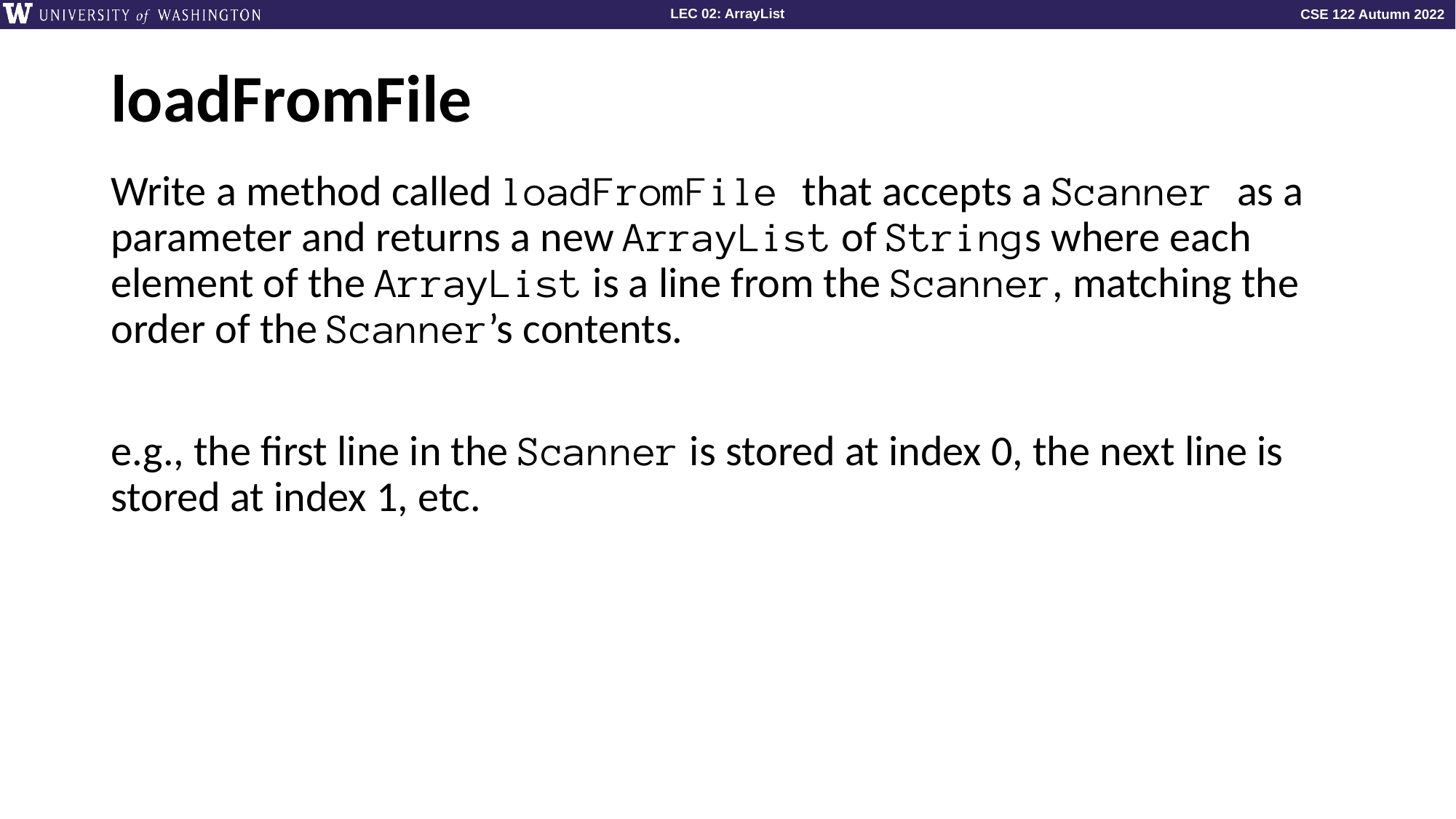

# loadFromFile
Write a method called loadFromFile that accepts a Scanner as a parameter and returns a new ArrayList of Strings where each element of the ArrayList is a line from the Scanner, matching the order of the Scanner’s contents.

e.g., the first line in the Scanner is stored at index 0, the next line is stored at index 1, etc.